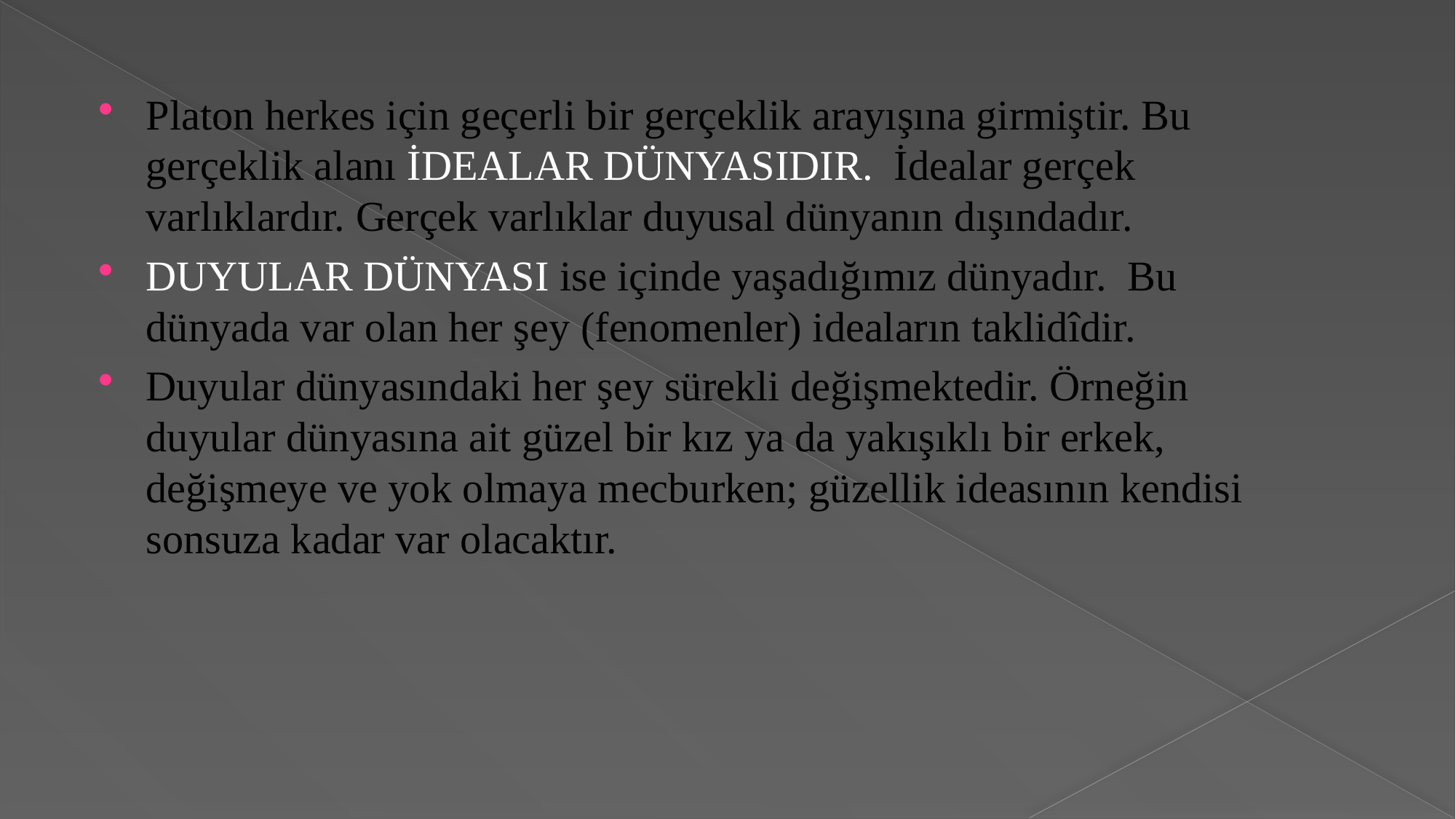

Platon herkes için geçerli bir gerçeklik arayışına girmiştir. Bu gerçeklik alanı İDEALAR DÜNYASIDIR.  İdealar gerçek varlıklardır. Gerçek varlıklar duyusal dünyanın dışındadır.
DUYULAR DÜNYASI ise içinde yaşadığımız dünyadır.  Bu dünyada var olan her şey (fenomenler) ideaların taklidîdir.
Duyular dünyasındaki her şey sürekli değişmektedir. Örneğin duyular dünyasına ait güzel bir kız ya da yakışıklı bir erkek, değişmeye ve yok olmaya mecburken; güzellik ideasının kendisi sonsuza kadar var olacaktır.